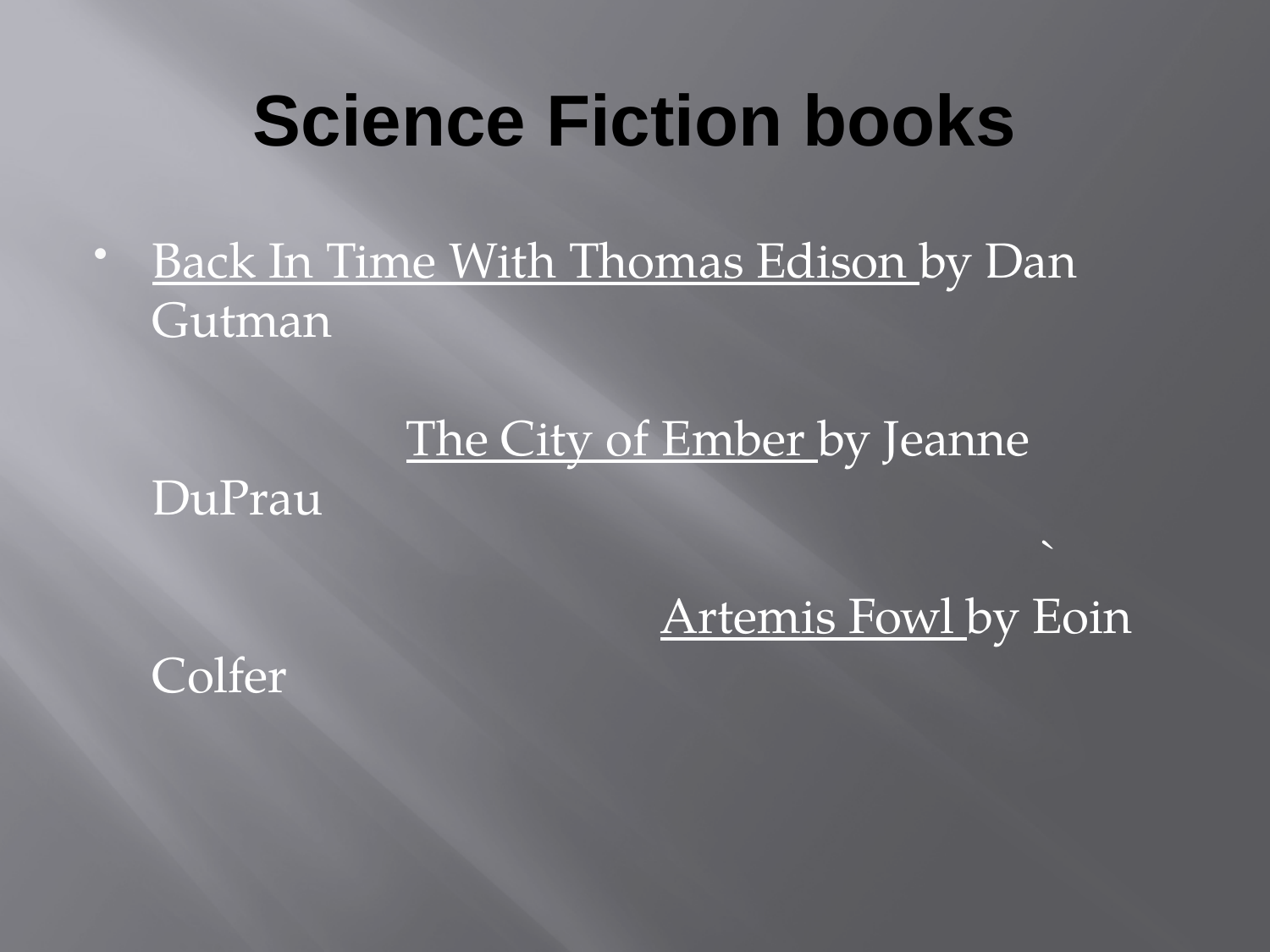

# Science Fiction books
Back In Time With Thomas Edison by Dan Gutman																	The City of Ember by Jeanne DuPrau												 		`					Artemis Fowl by Eoin Colfer